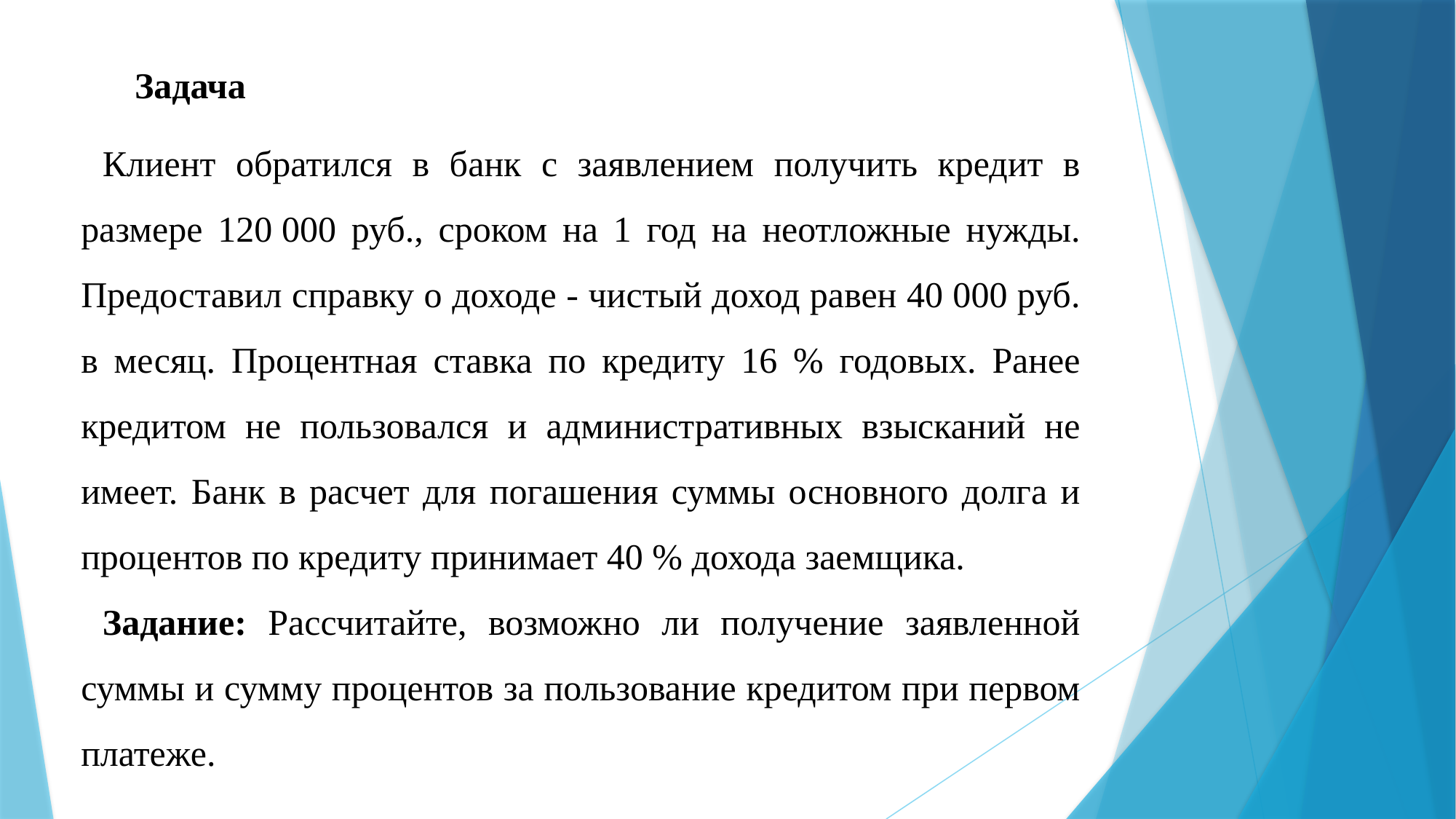

Задача
Клиент обратился в банк с заявлением получить кредит в размере 120 000 руб., сроком на 1 год на неотложные нужды. Предоставил справку о доходе - чистый доход равен 40 000 руб. в месяц. Процентная ставка по кредиту 16 % годовых. Ранее кредитом не пользовался и административных взысканий не имеет. Банк в расчет для погашения суммы основного долга и процентов по кредиту принимает 40 % дохода заемщика.
Задание: Рассчитайте, возможно ли получение заявленной суммы и сумму процентов за пользование кредитом при первом платеже.